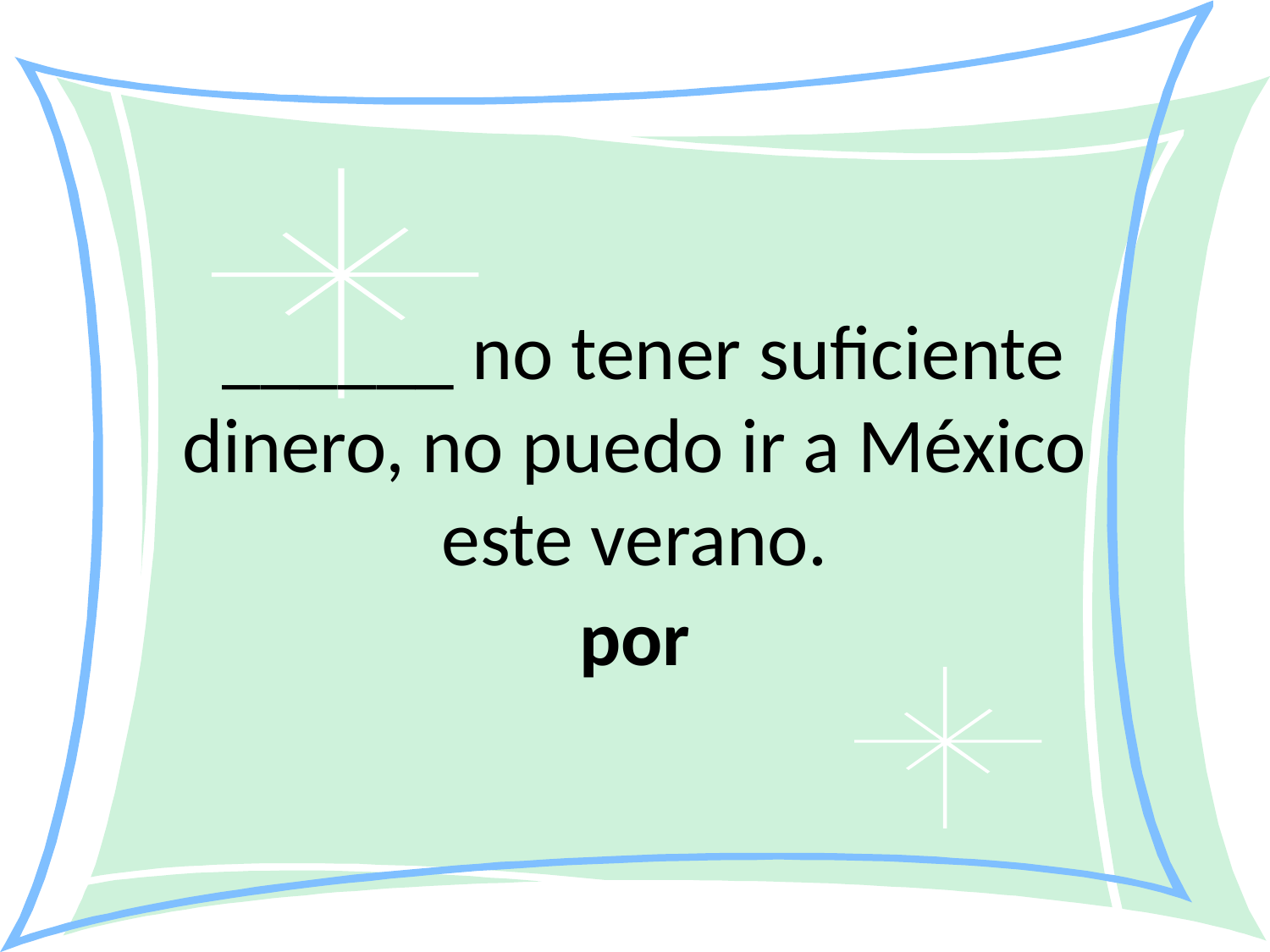

______ no tener suficiente dinero, no puedo ir a México este verano.
por